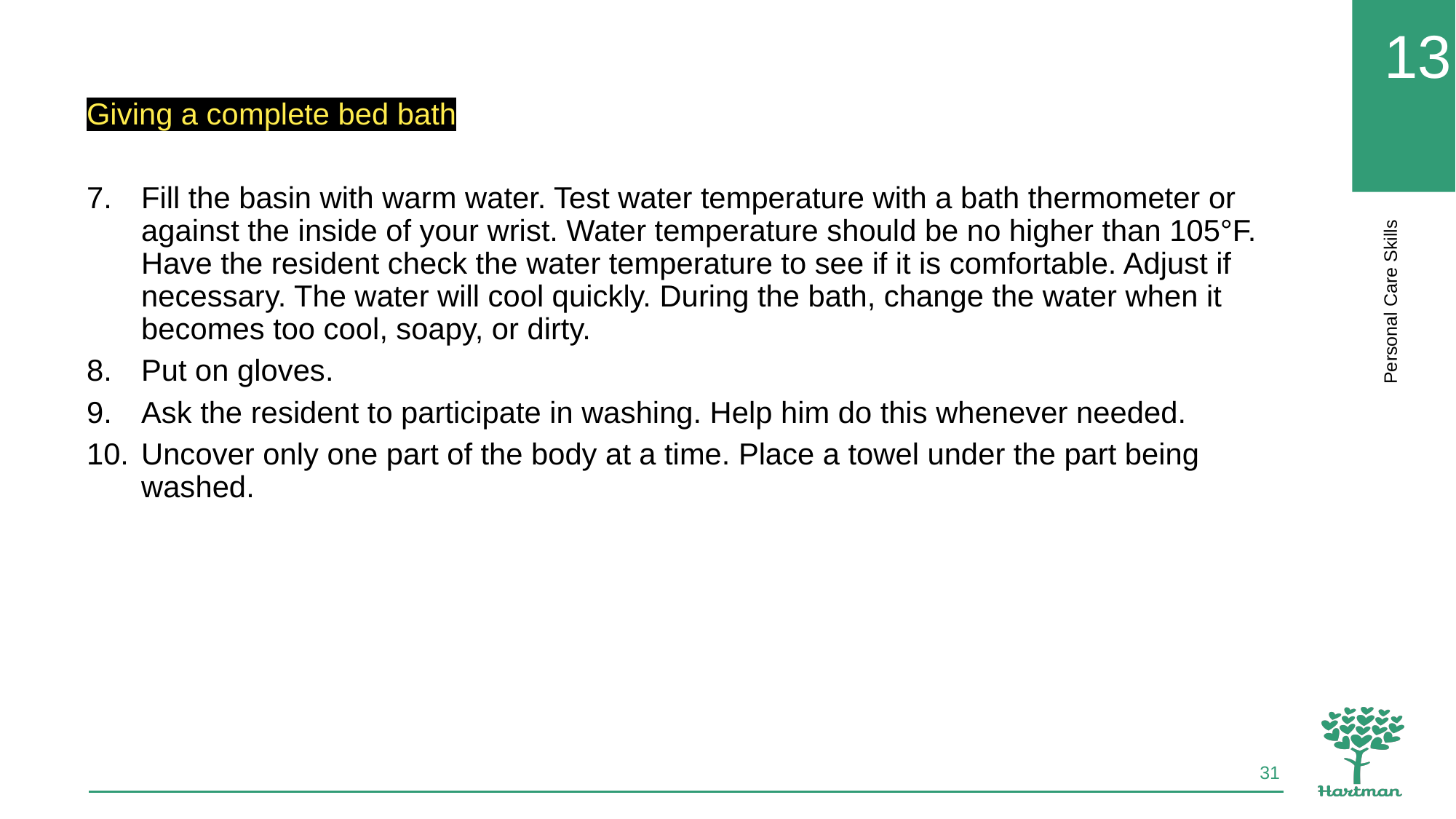

Giving a complete bed bath

Fill the basin with warm water. Test water temperature with a bath thermometer or against the inside of your wrist. Water temperature should be no higher than 105°F. Have the resident check the water temperature to see if it is comfortable. Adjust if necessary. The water will cool quickly. During the bath, change the water when it becomes too cool, soapy, or dirty.
Put on gloves.
Ask the resident to participate in washing. Help him do this whenever needed.
Uncover only one part of the body at a time. Place a towel under the part being washed.

31